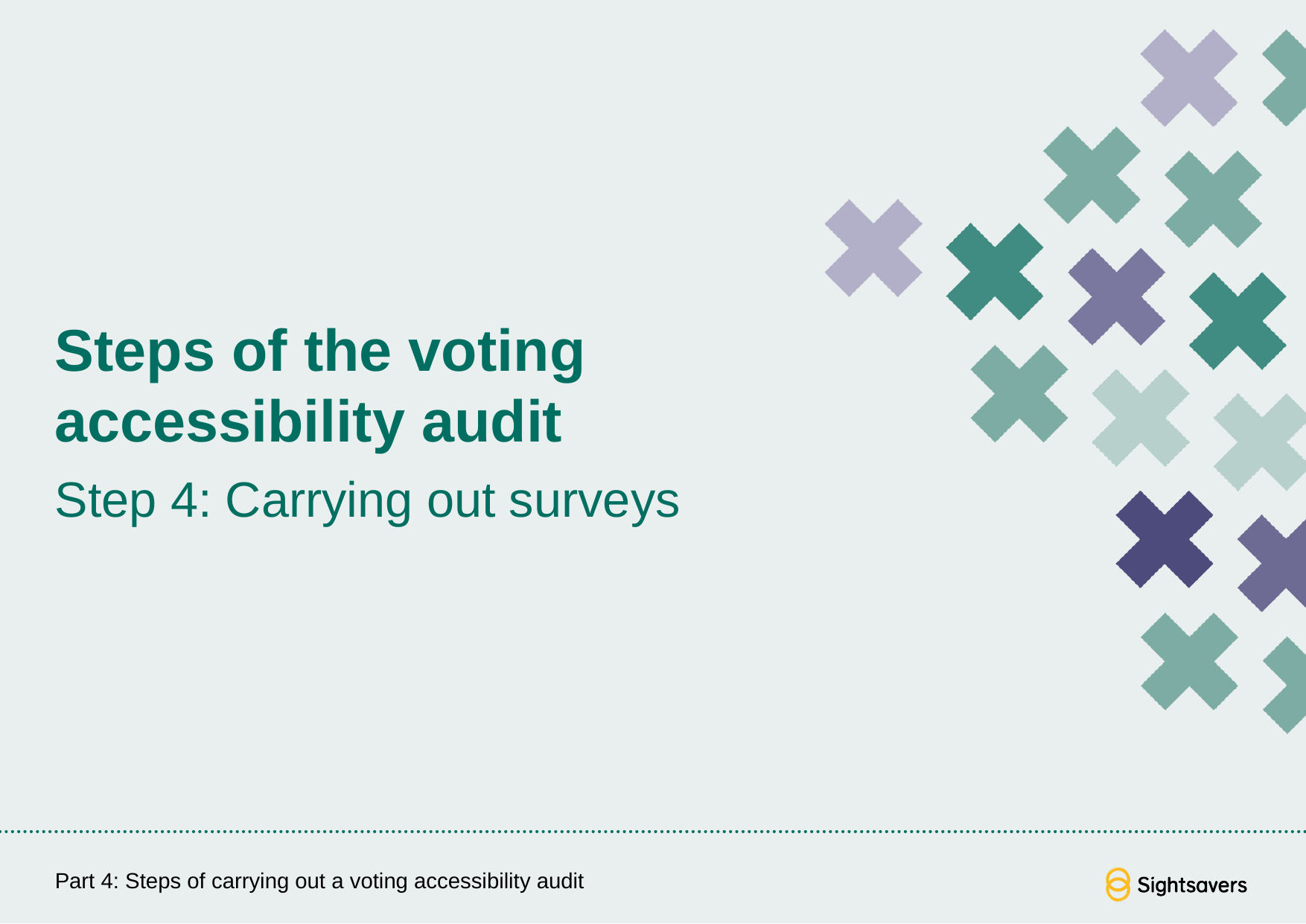

# Steps of the voting accessibility audit
Step 4: Carrying out surveys
Part 4: Steps of carrying out a voting accessibility audit